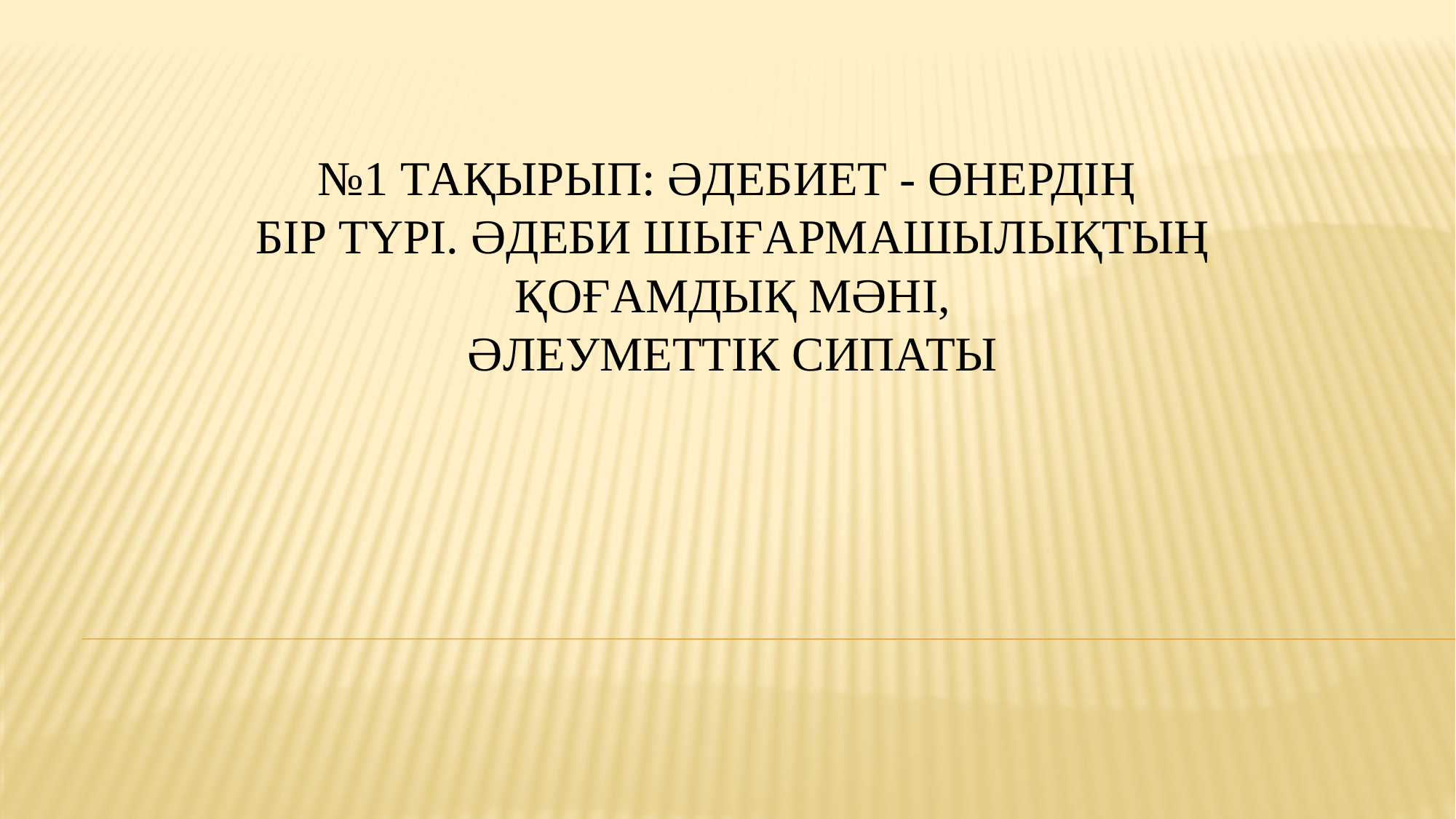

# №1 тақырып: Әдебиет - өнердің бір түрі. Әдеби шығармашылықтың қоғамдық мәні, әлеуметтік сипаты